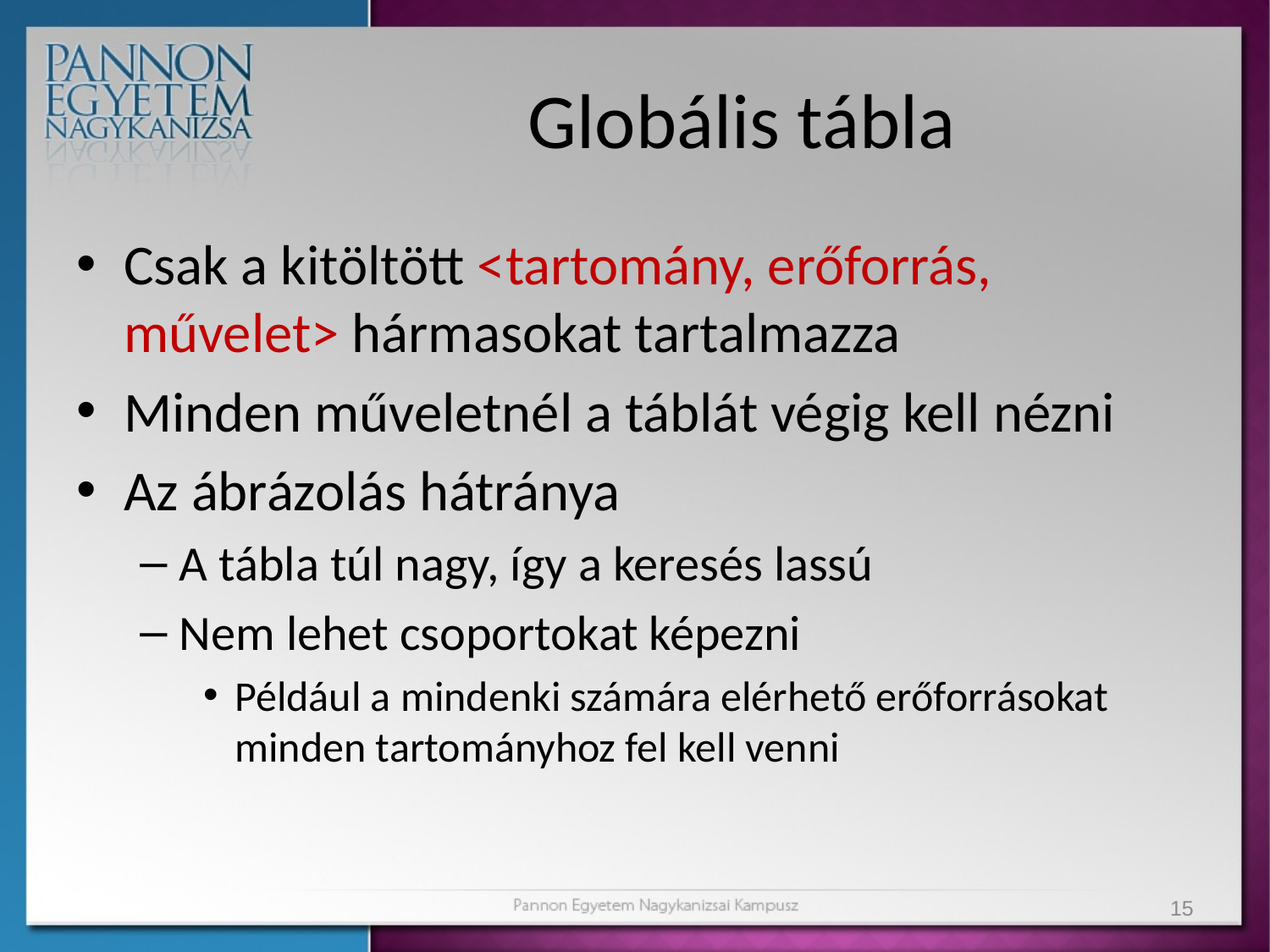

# Globális tábla
Csak a kitöltött <tartomány, erőforrás, művelet> hármasokat tartalmazza
Minden műveletnél a táblát végig kell nézni
Az ábrázolás hátránya
A tábla túl nagy, így a keresés lassú
Nem lehet csoportokat képezni
Például a mindenki számára elérhető erőforrásokat minden tartományhoz fel kell venni
15